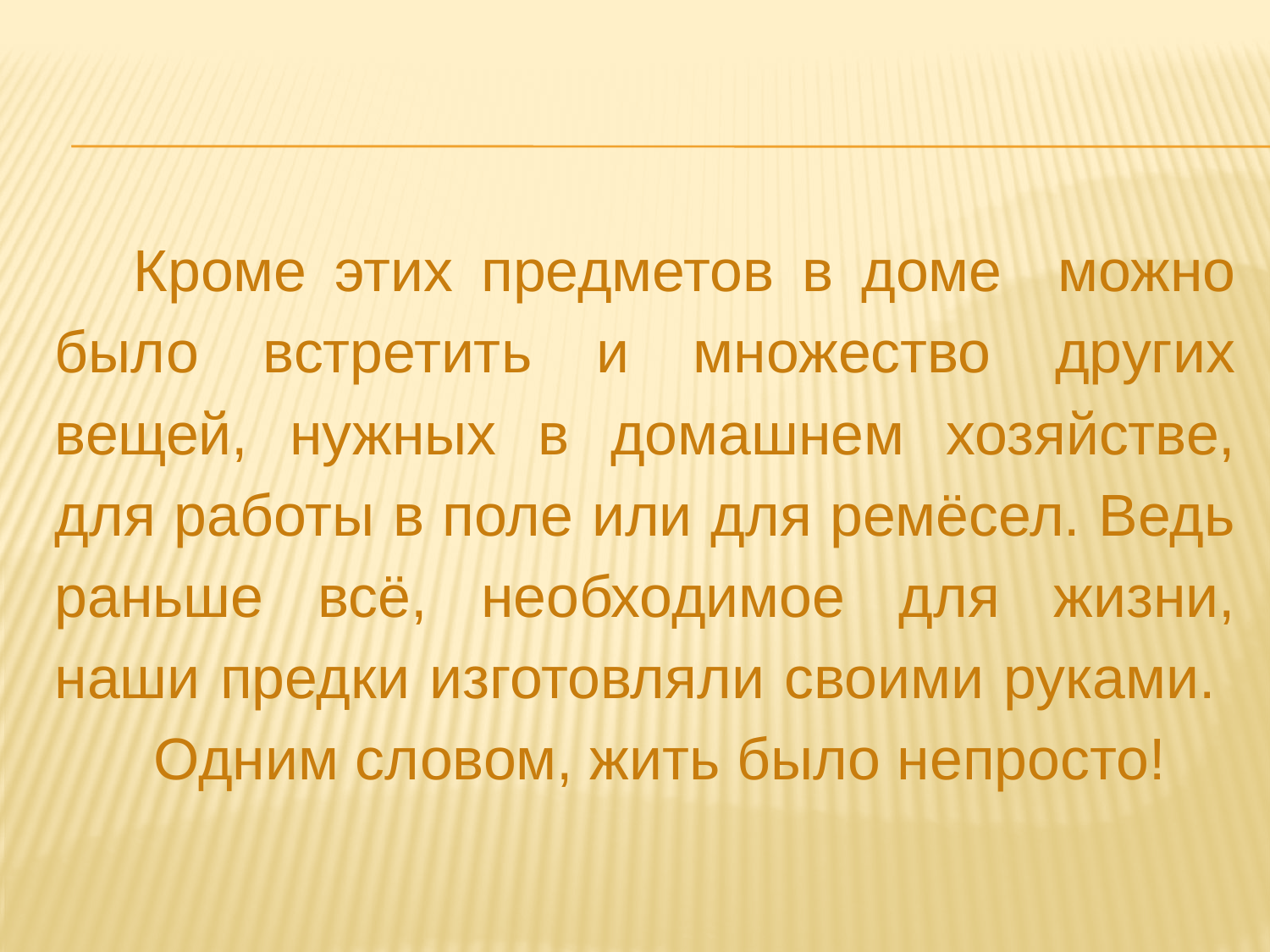

#
   Кроме этих предметов в доме  можно было встретить и множество других вещей, нужных в домашнем хозяйстве, для работы в поле или для ремёсел. Ведь раньше всё, необходимое для жизни, наши предки изготовляли своими руками.        Одним словом, жить было непросто!